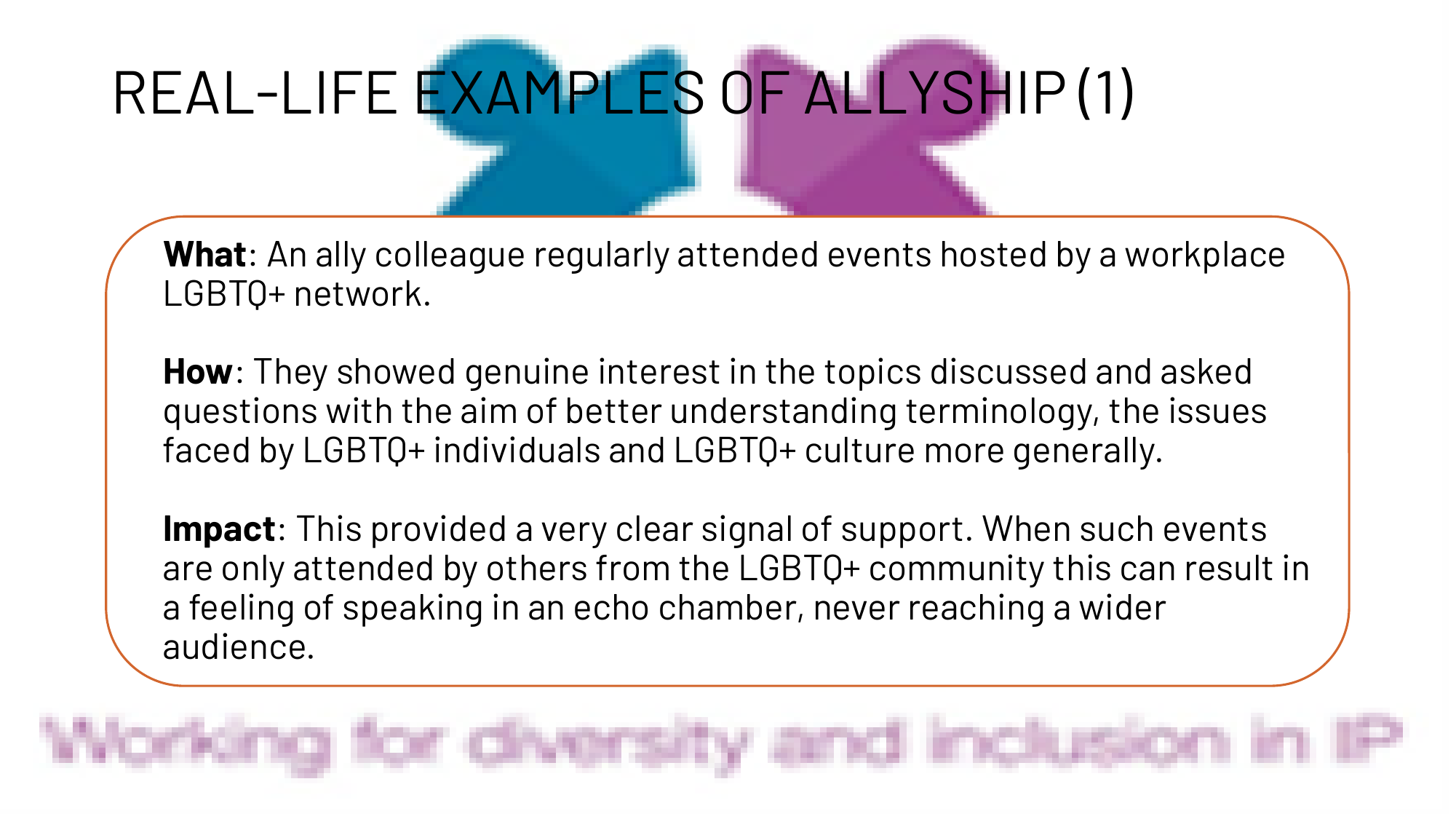

REAL-LIFE EXAMPLES OF ALLYSHIP (1)
What: An ally colleague regularly attended events hosted by a workplace LGBTQ+ network.
How: They showed genuine interest in the topics discussed and asked questions with the aim of better understanding terminology, the issues faced by LGBTQ+ individuals and LGBTQ+ culture more generally.
Impact: This provided a very clear signal of support. When such events are only attended by others from the LGBTQ+ community this can result in a feeling of speaking in an echo chamber, never reaching a wider audience.